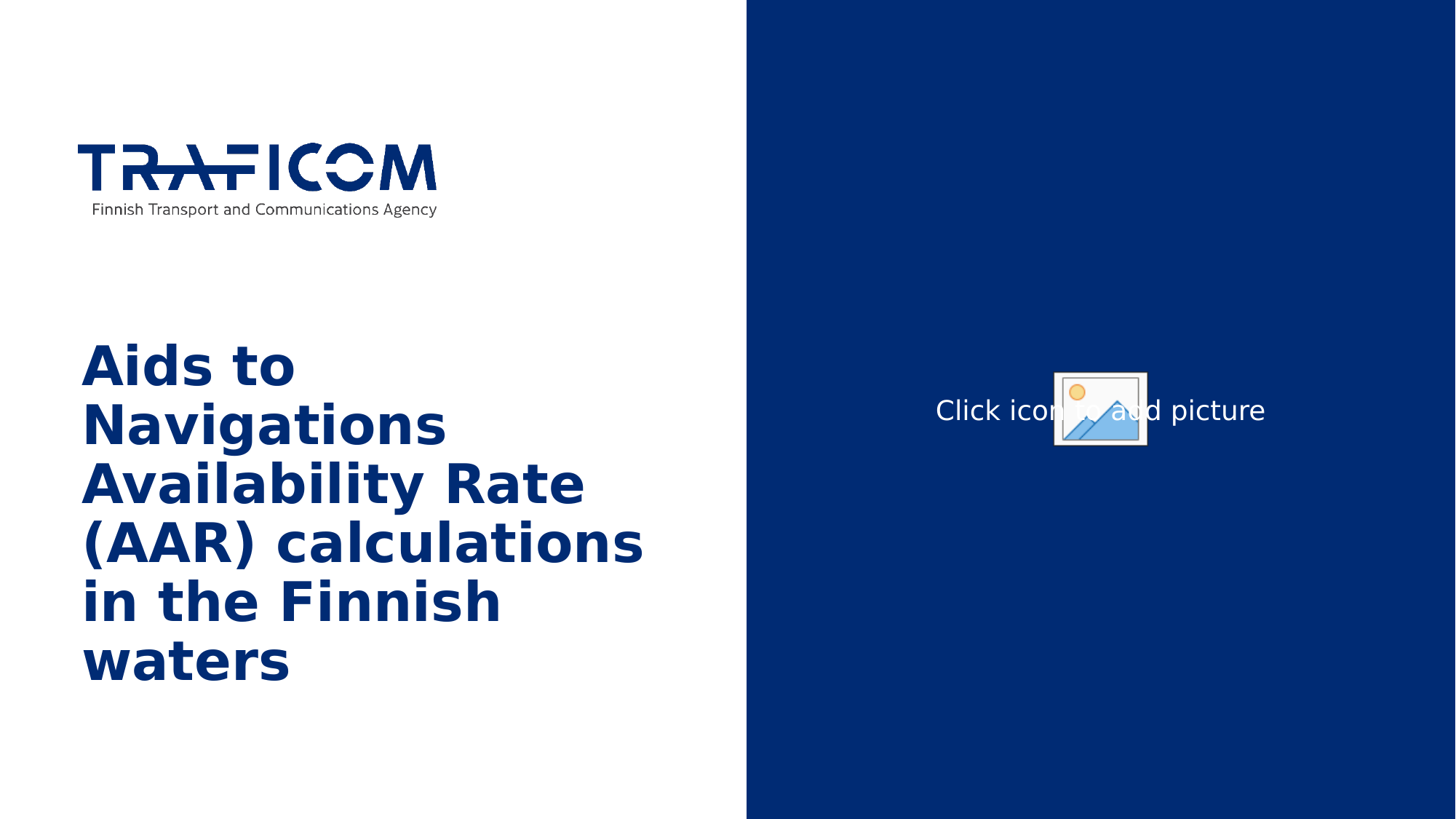

# Aids to Navigations Availability Rate (AAR) calculations in the Finnish waters